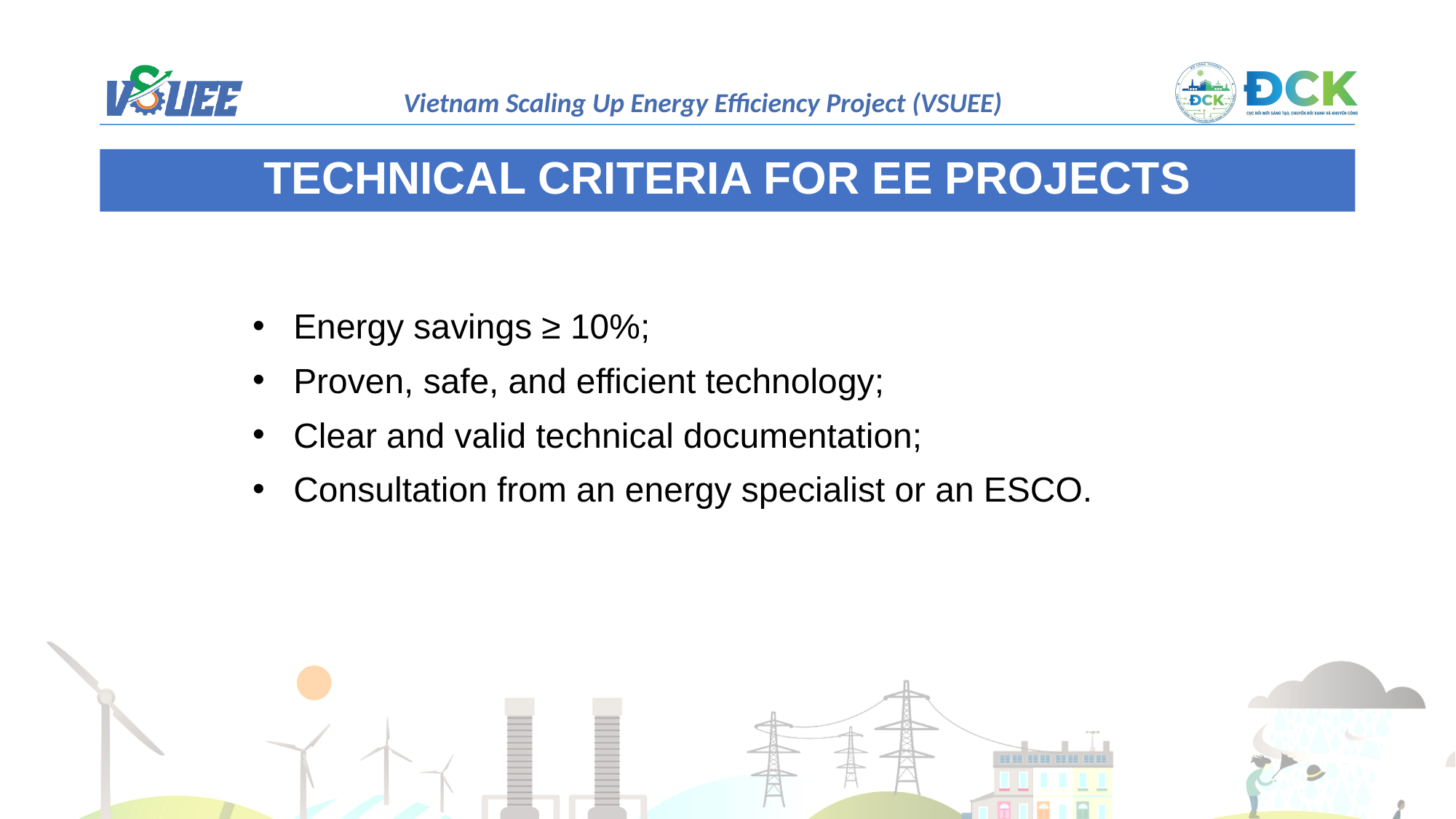

TECHNICAL CRITERIA FOR EE PROJECTS
Energy savings ≥ 10%;
Proven, safe, and efficient technology;
Clear and valid technical documentation;
Consultation from an energy specialist or an ESCO.